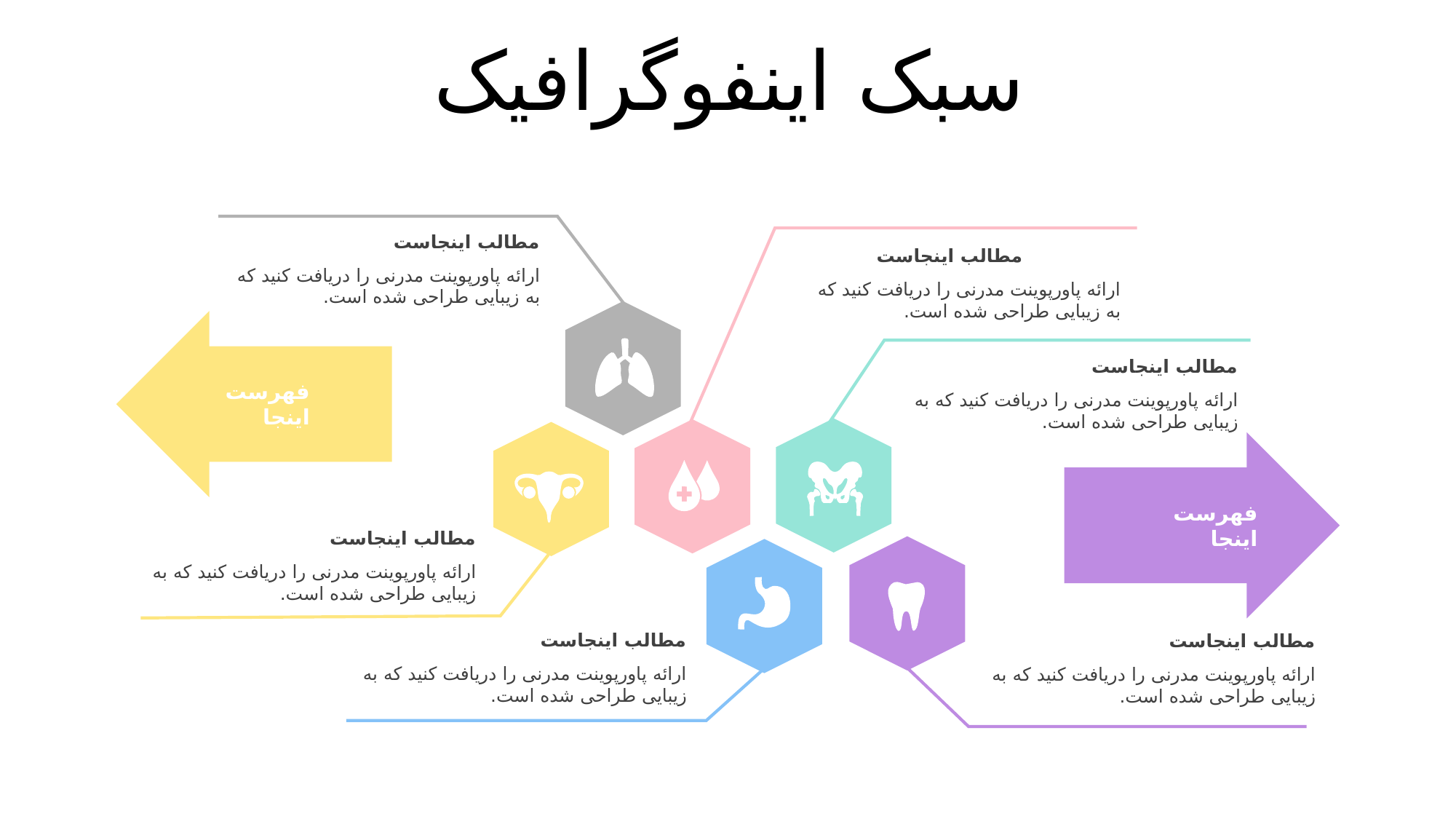

سبک اینفوگرافیک

مطالب اینجاست
ارائه پاورپوینت مدرنی را دریافت کنید که به زیبایی طراحی شده است.

مطالب اینجاست
ارائه پاورپوینت مدرنی را دریافت کنید که به زیبایی طراحی شده است.

مطالب اینجاست
ارائه پاورپوینت مدرنی را دریافت کنید که به زیبایی طراحی شده است.
فهرست
اینجا

فهرست
اینجا
مطالب اینجاست
ارائه پاورپوینت مدرنی را دریافت کنید که به زیبایی طراحی شده است.

مطالب اینجاست
ارائه پاورپوینت مدرنی را دریافت کنید که به زیبایی طراحی شده است.
مطالب اینجاست
ارائه پاورپوینت مدرنی را دریافت کنید که به زیبایی طراحی شده است.